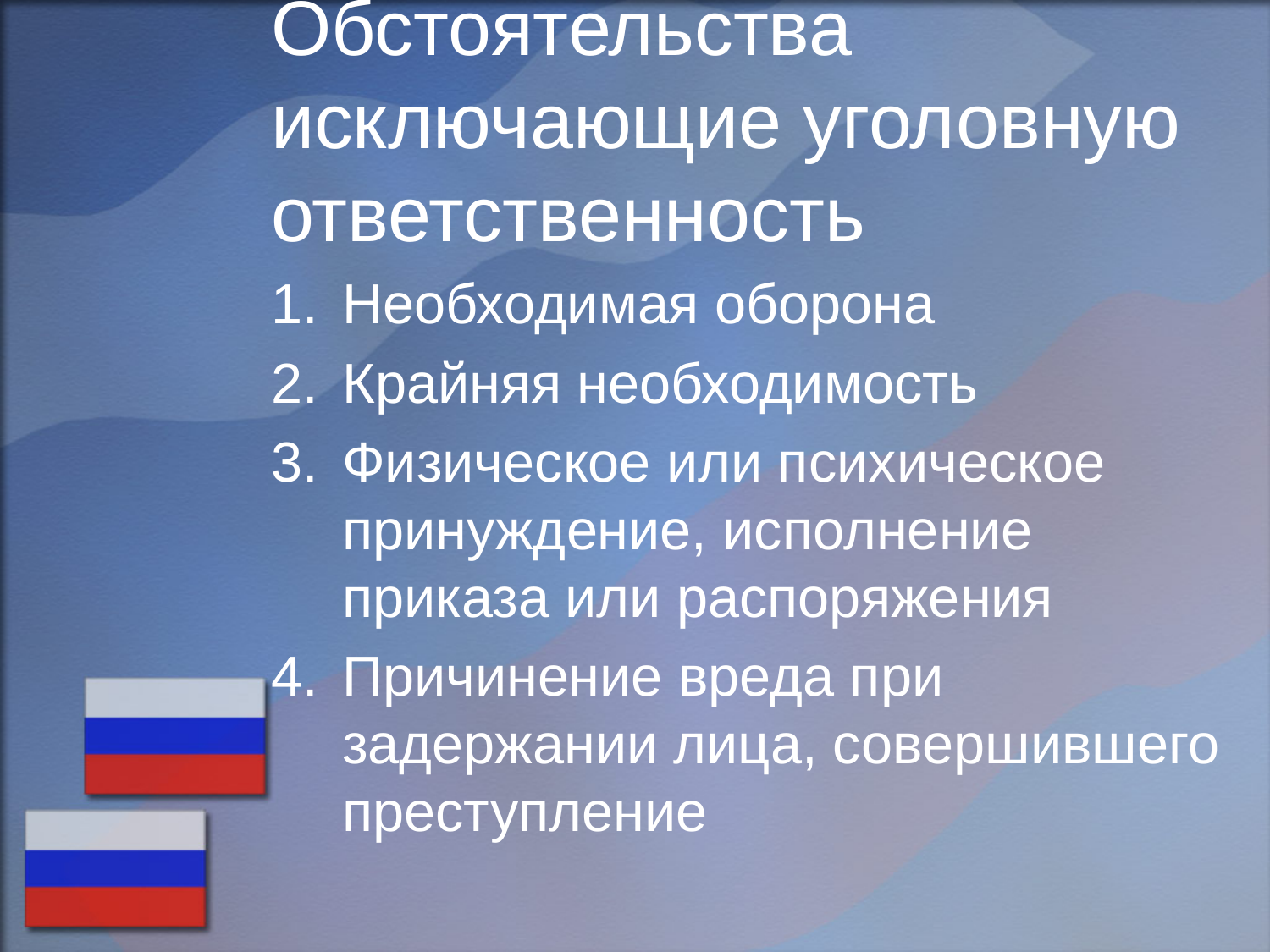

# Обстоятельства исключающие уголовную ответственность
Необходимая оборона
Крайняя необходимость
Физическое или психическое принуждение, исполнение приказа или распоряжения
Причинение вреда при задержании лица, совершившего преступление